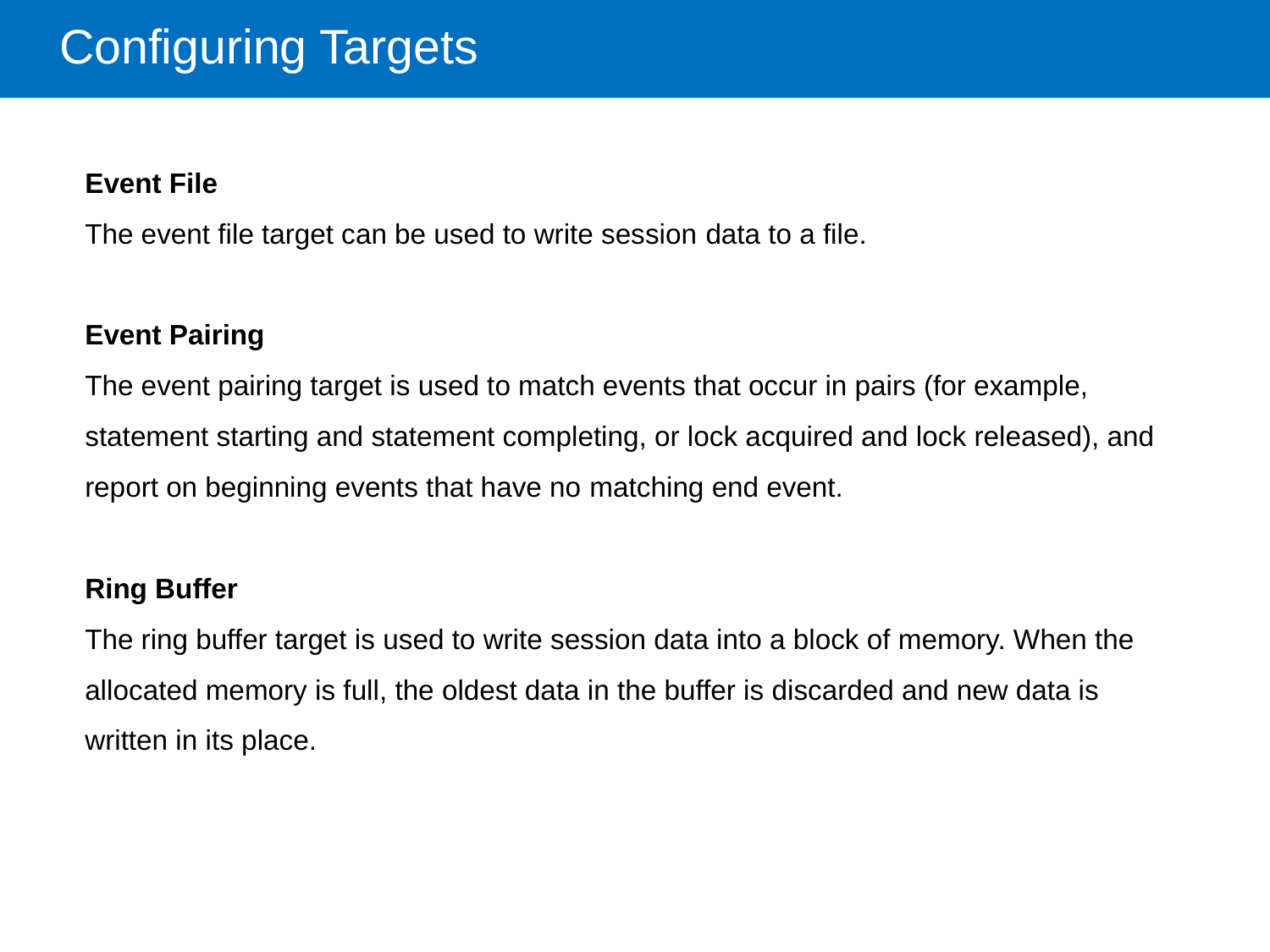

# Configuring Targets
Event File
The event file target can be used to write session data to a file.

Event Pairing
The event pairing target is used to match events that occur in pairs (for example, statement starting and statement completing, or lock acquired and lock released), and report on beginning events that have no matching end event.

Ring Buffer
The ring buffer target is used to write session data into a block of memory. When the allocated memory is full, the oldest data in the buffer is discarded and new data is written in its place.